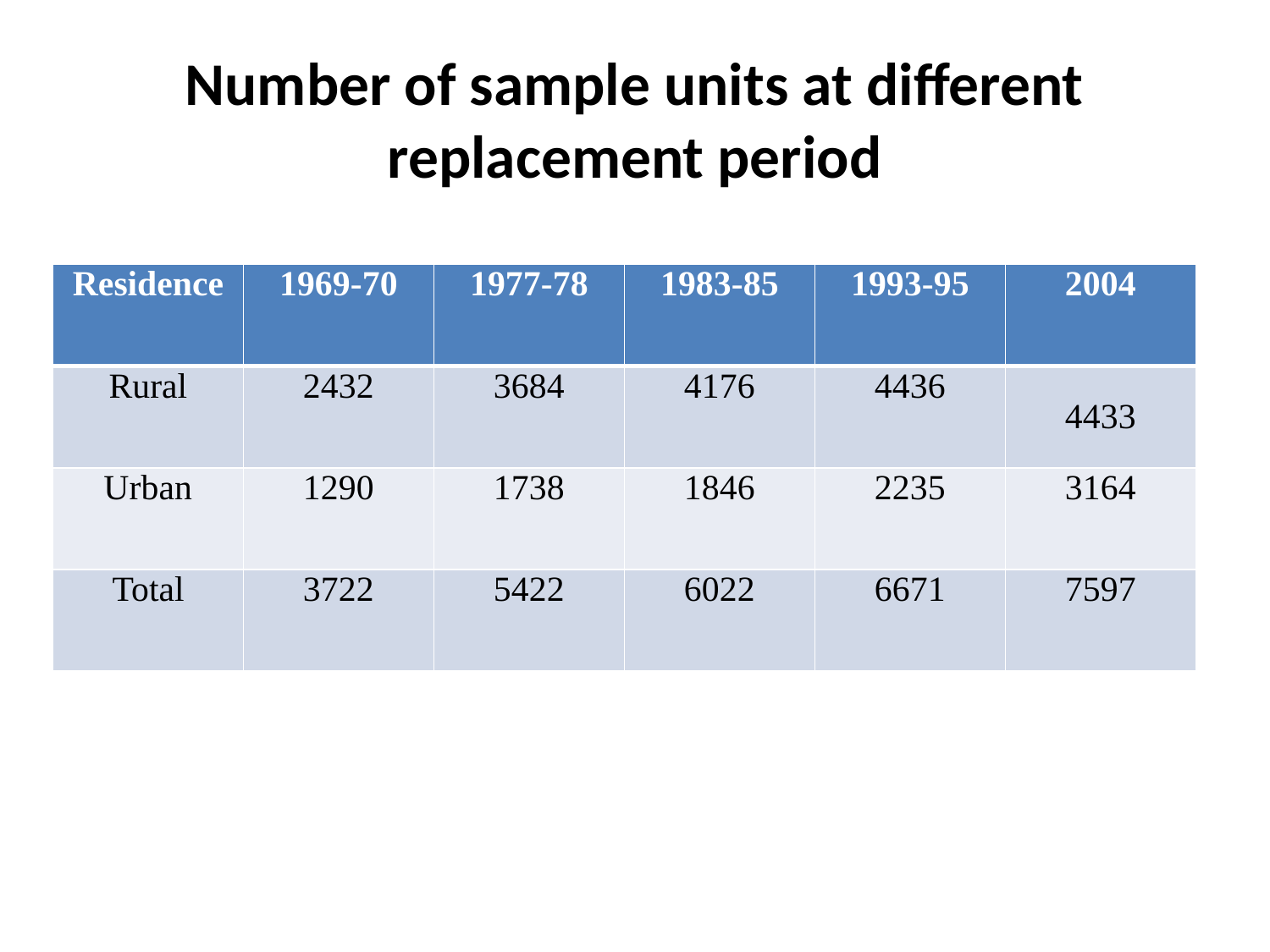

# Number of sample units at different replacement period
| Residence | 1969-70 | 1977-78 | 1983-85 | 1993-95 | 2004 |
| --- | --- | --- | --- | --- | --- |
| Rural | 2432 | 3684 | 4176 | 4436 | 4433 |
| Urban | 1290 | 1738 | 1846 | 2235 | 3164 |
| Total | 3722 | 5422 | 6022 | 6671 | 7597 |